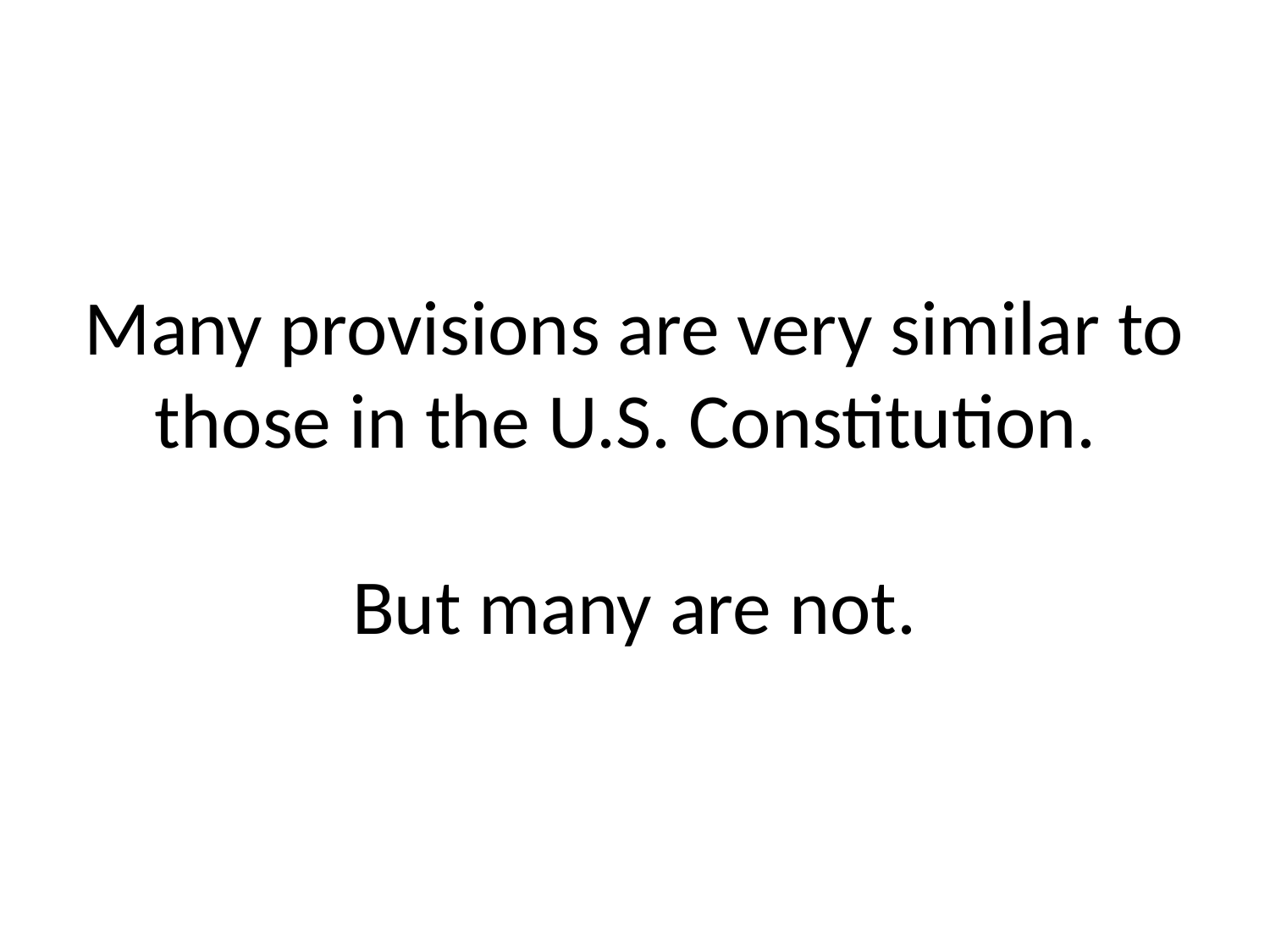

# Many provisions are very similar to those in the U.S. Constitution. But many are not.